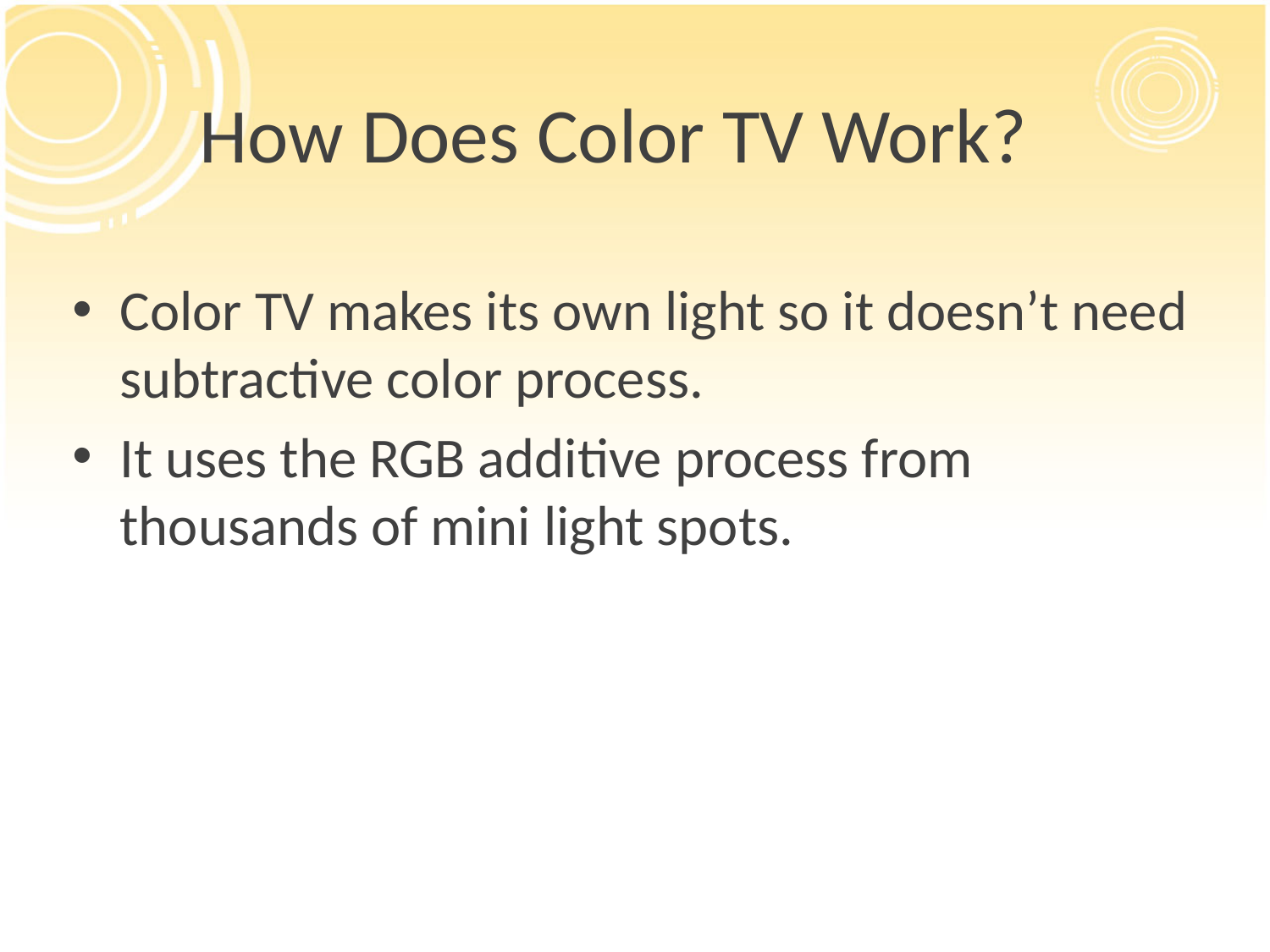

# How Does Color TV Work?
Color TV makes its own light so it doesn’t need subtractive color process.
It uses the RGB additive process from thousands of mini light spots.